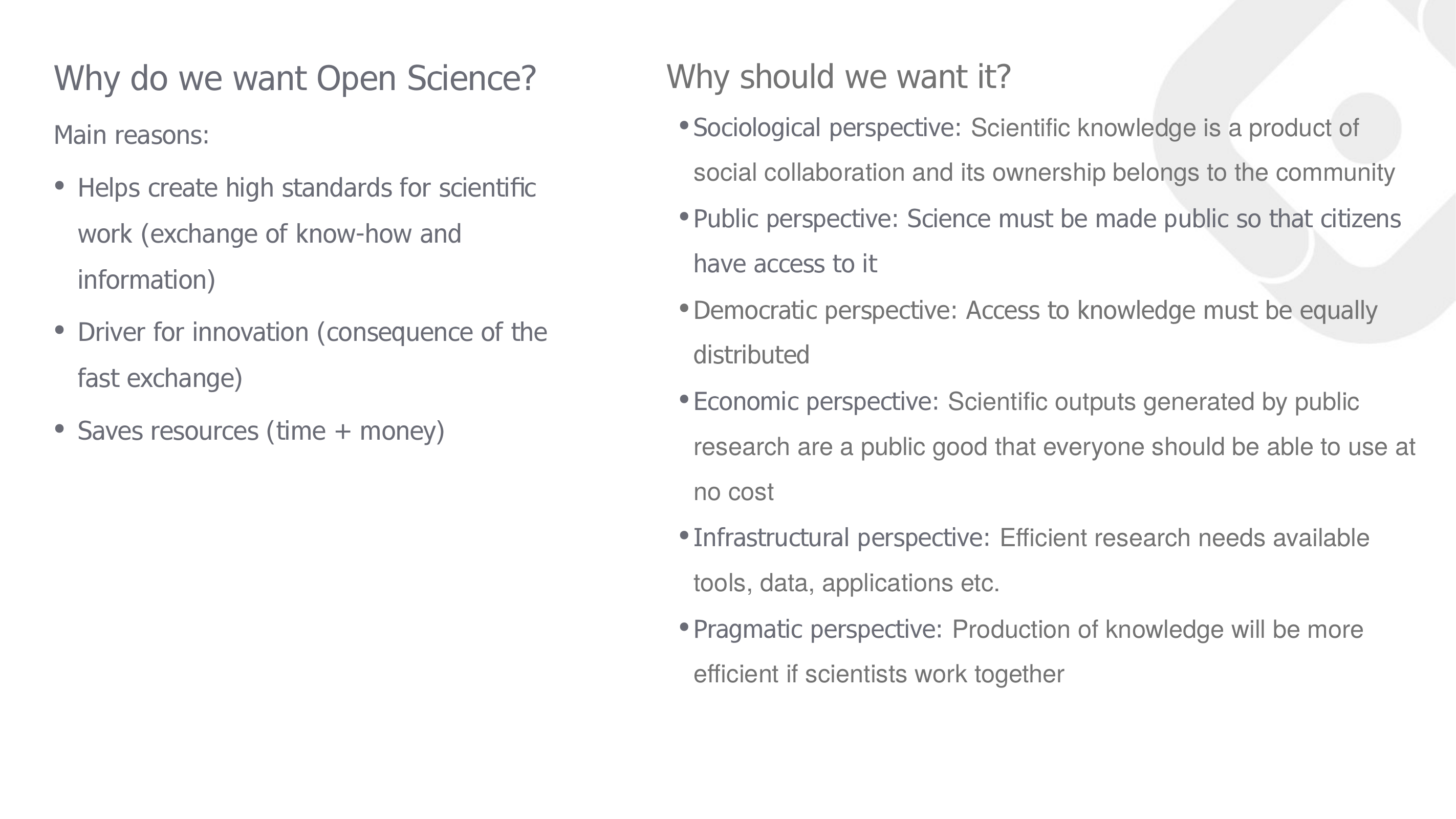

Why do we want Open Science?
Main reasons:
Helps create high standards for scientific work (exchange of know-how and information)
Driver for innovation (consequence of the fast exchange)
Saves resources (time + money)

Why should we want it?
Sociological perspective: Scientific knowledge is a product of social collaboration and its ownership belongs to the community
Public perspective: Science must be made public so that citizens have access to it
Democratic perspective: Access to knowledge must be equally distributed
Economic perspective: Scientific outputs generated by public research are a public good that everyone should be able to use at no cost
Infrastructural perspective: Efficient research needs available tools, data, applications etc.
Pragmatic perspective: Production of knowledge will be more efficient if scientists work together